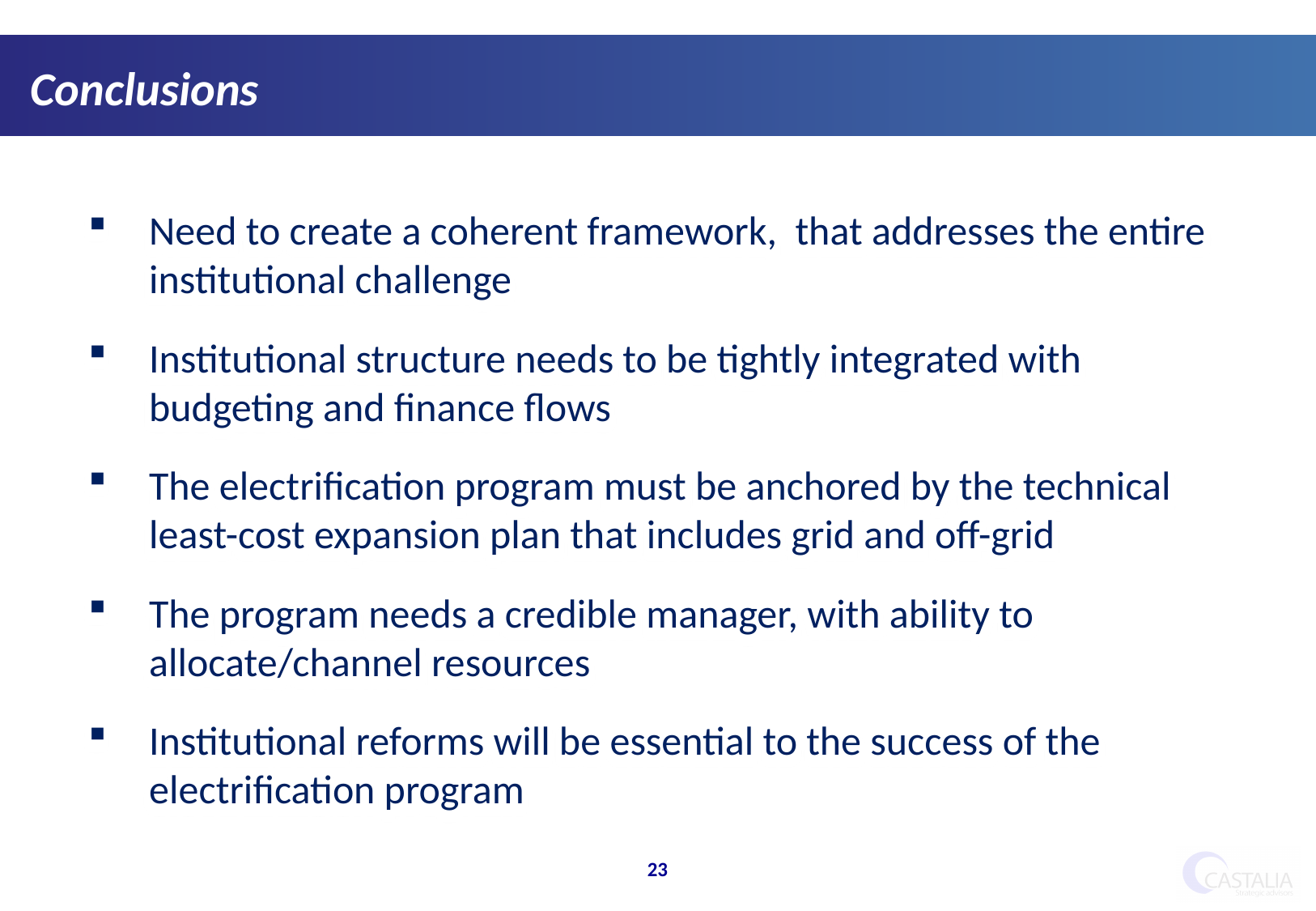

Conclusions
Need to create a coherent framework,  that addresses the entire institutional challenge
Institutional structure needs to be tightly integrated with budgeting and finance flows
The electrification program must be anchored by the technical least-cost expansion plan that includes grid and off-grid
The program needs a credible manager, with ability to allocate/channel resources
Institutional reforms will be essential to the success of the electrification program

23